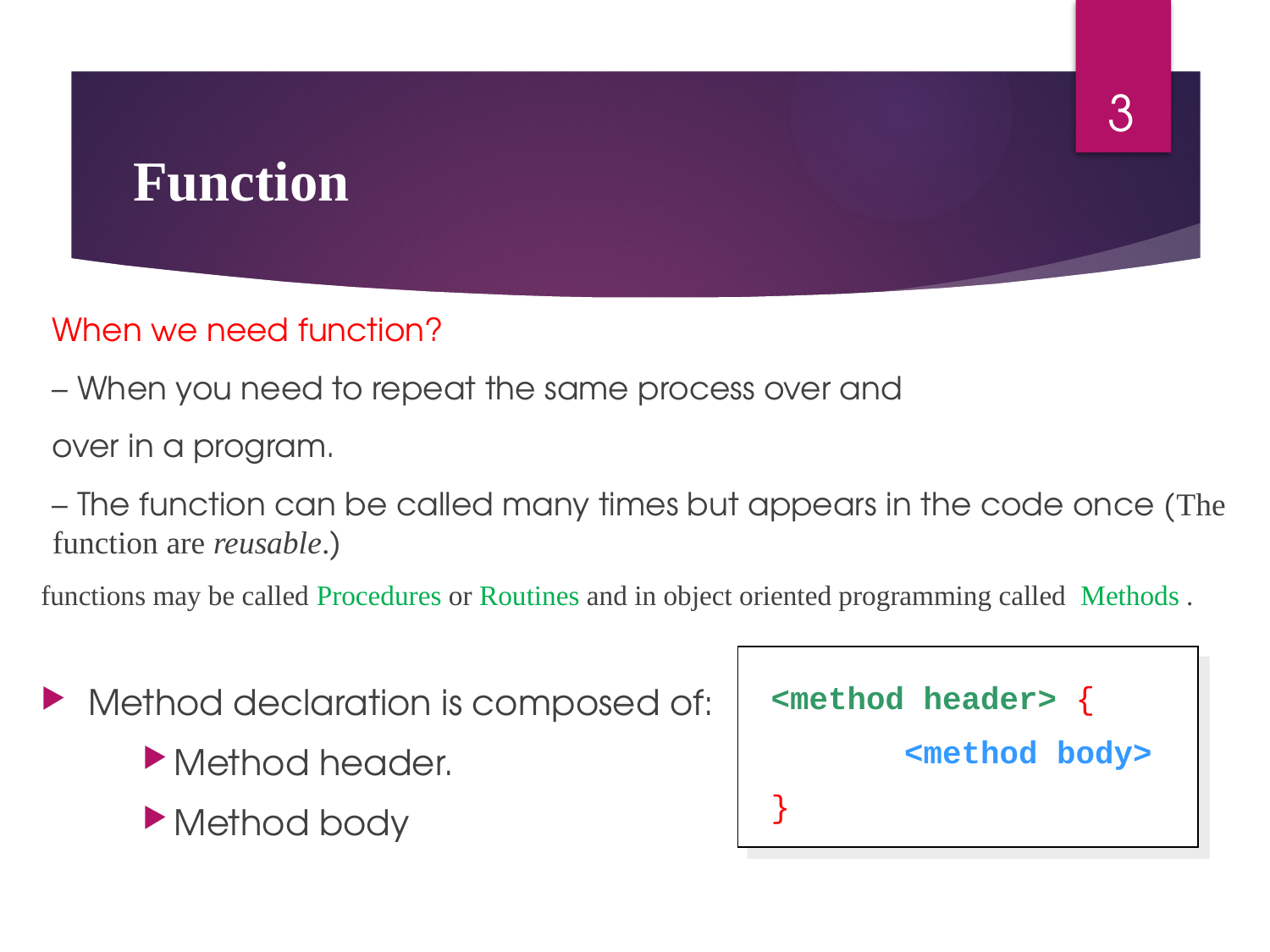

3
# Function
When we need function?
– When you need to repeat the same process over and
over in a program.
– The function can be called many times but appears in the code once (The function are reusable.)
functions may be called Procedures or Routines and in object oriented programming called  Methods .

Method declaration is composed of:
Method header.
Method body

<method header> {
       <method body>
}